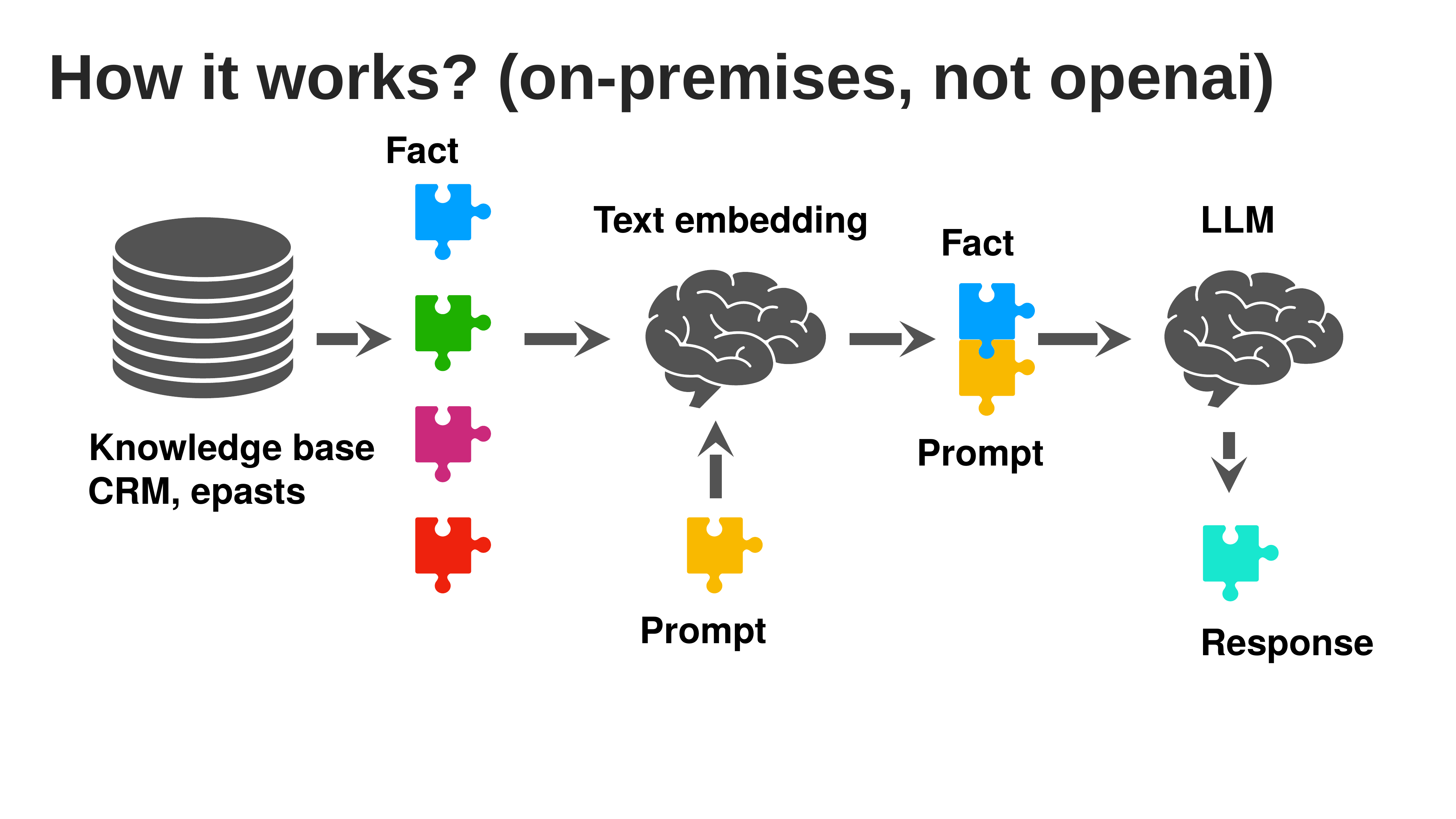

How it works? (on-premises, not openai)
Fact

Text embedding
LLM
Fact
Knowledge base
CRM, epasts
Prompt
Prompt
Response